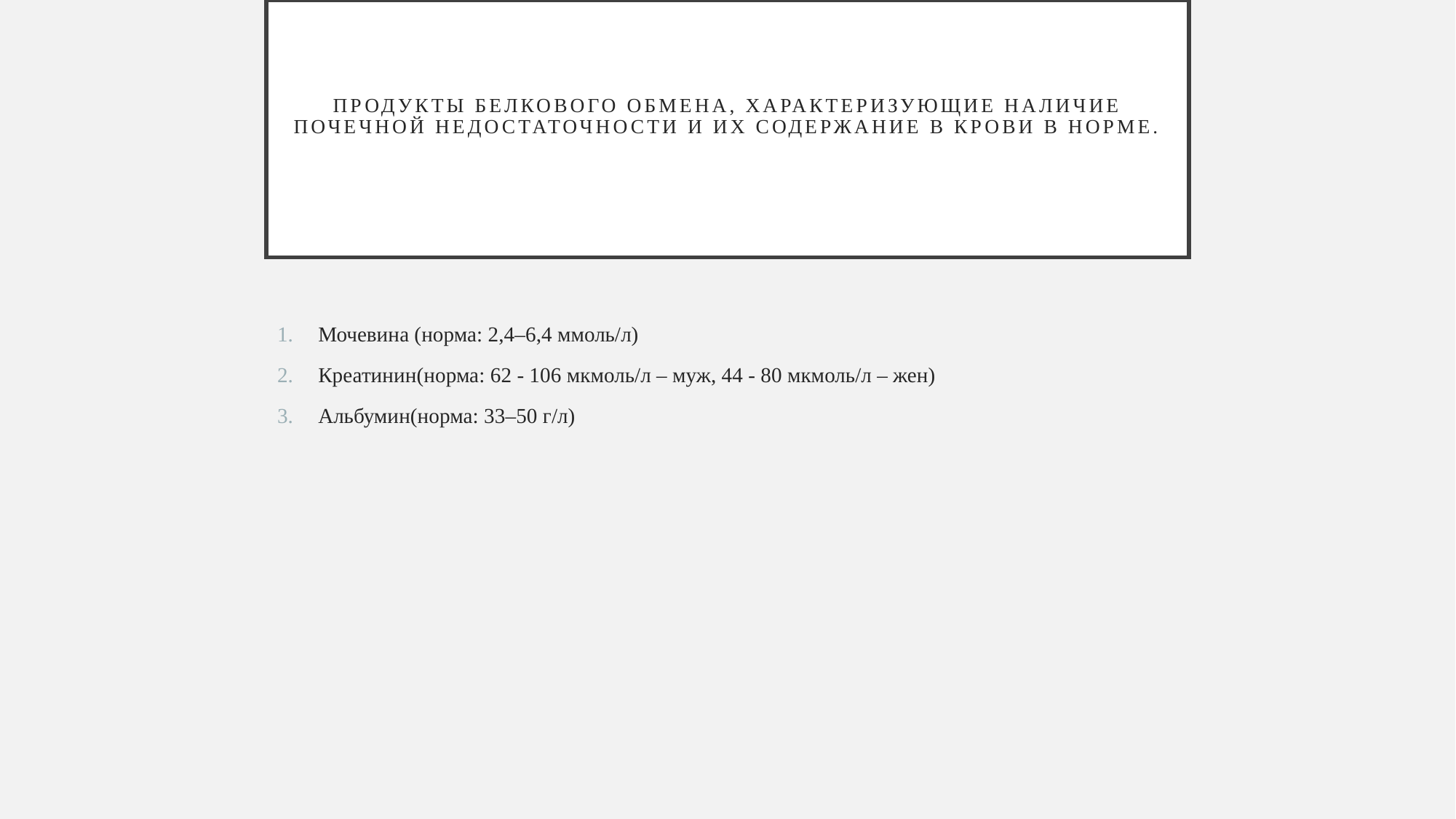

# продукты белкового обмена, характеризующие наличие почечной недостаточности и их содержание в крови в норме.
Мочевина (норма: 2,4–6,4 ммоль/л)
Креатинин(норма: 62 - 106 мкмоль/л – муж, 44 - 80 мкмоль/л – жен)
Альбумин(норма: 33–50 г/л)